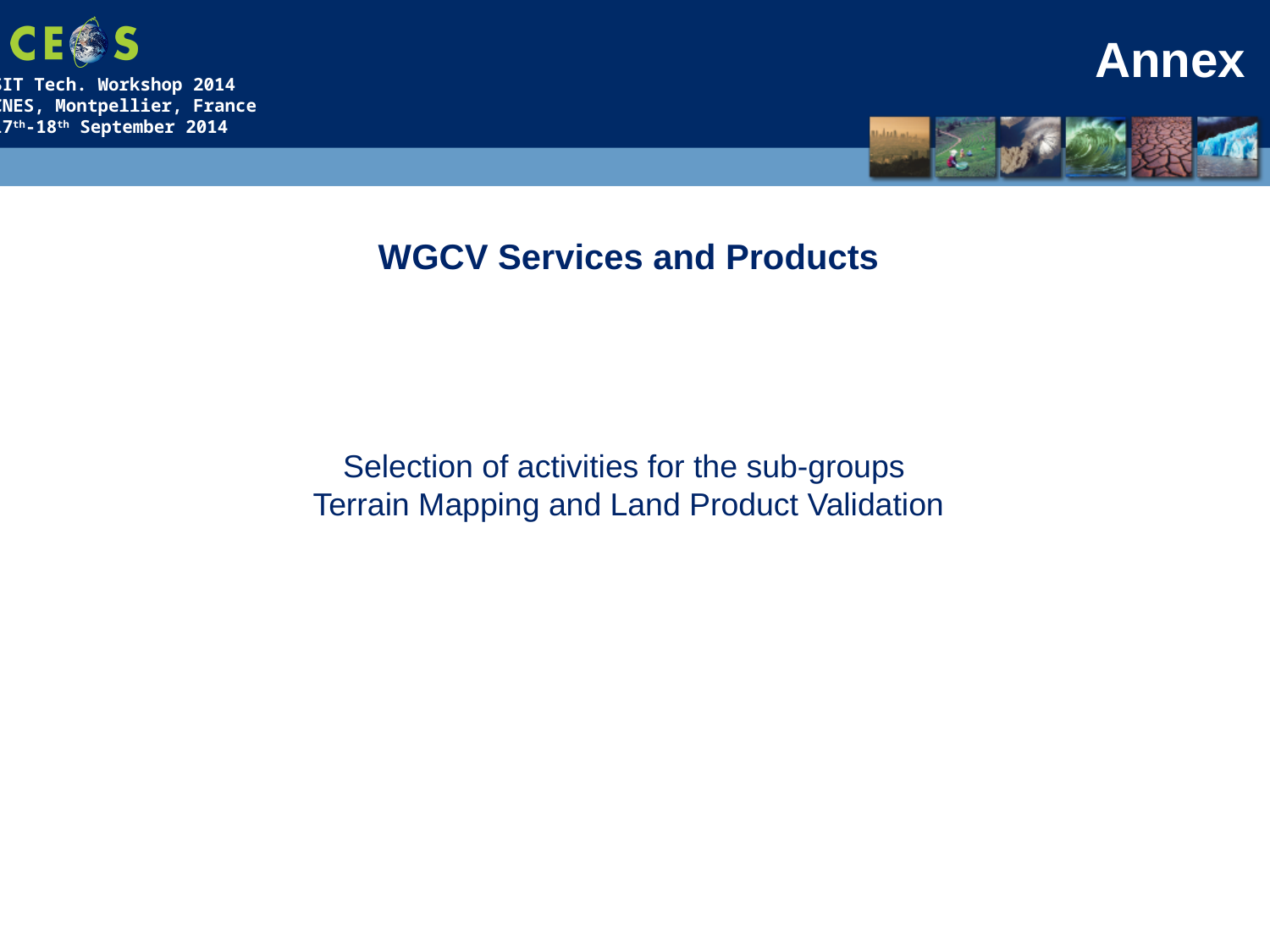

Annex
WGCV Services and Products

Selection of activities for the sub-groups
Terrain Mapping and Land Product Validation